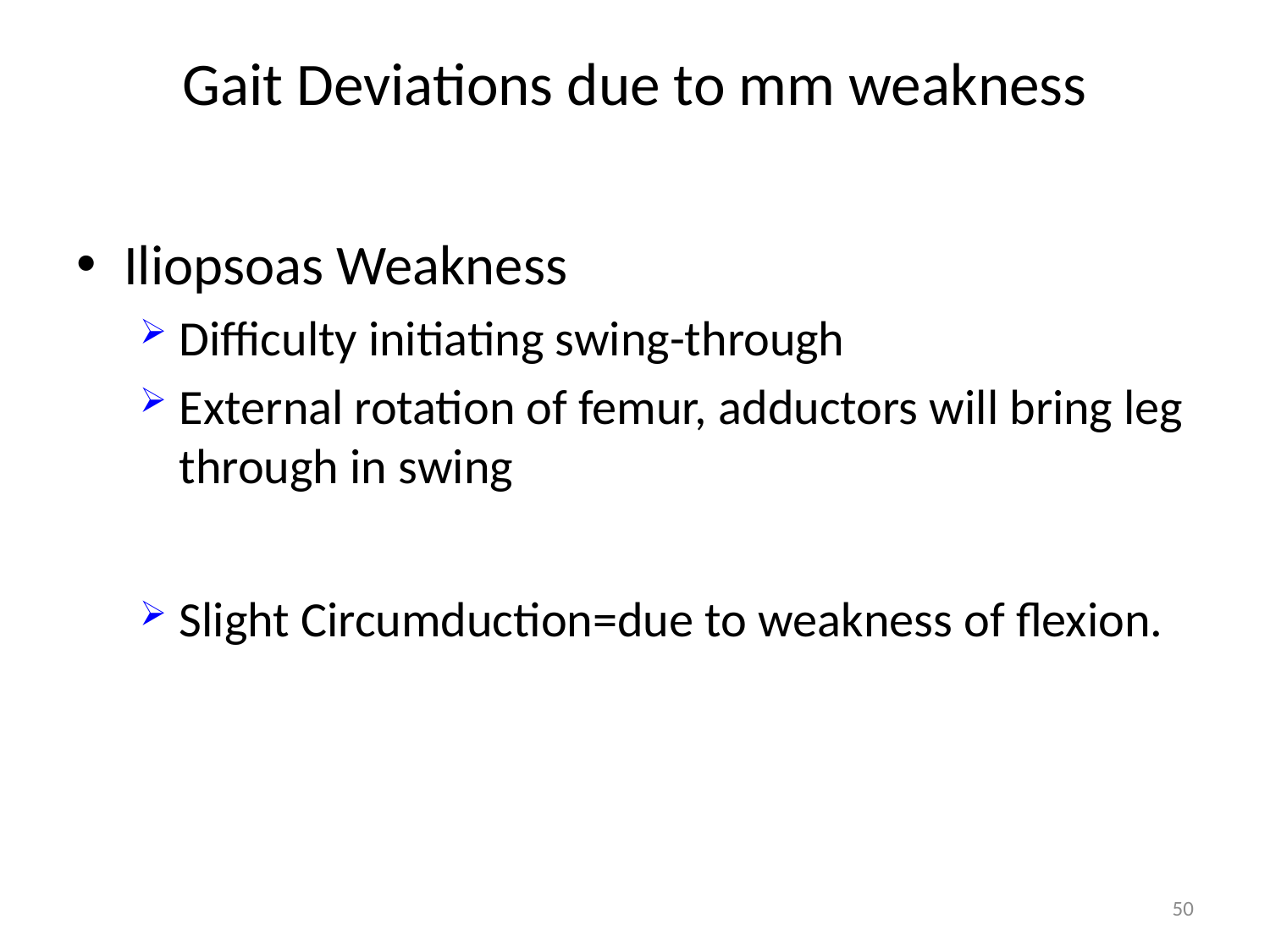

# Gait Deviations due to mm weakness
Iliopsoas Weakness
Difficulty initiating swing-through
External rotation of femur, adductors will bring leg through in swing

Slight Circumduction=due to weakness of flexion.

50